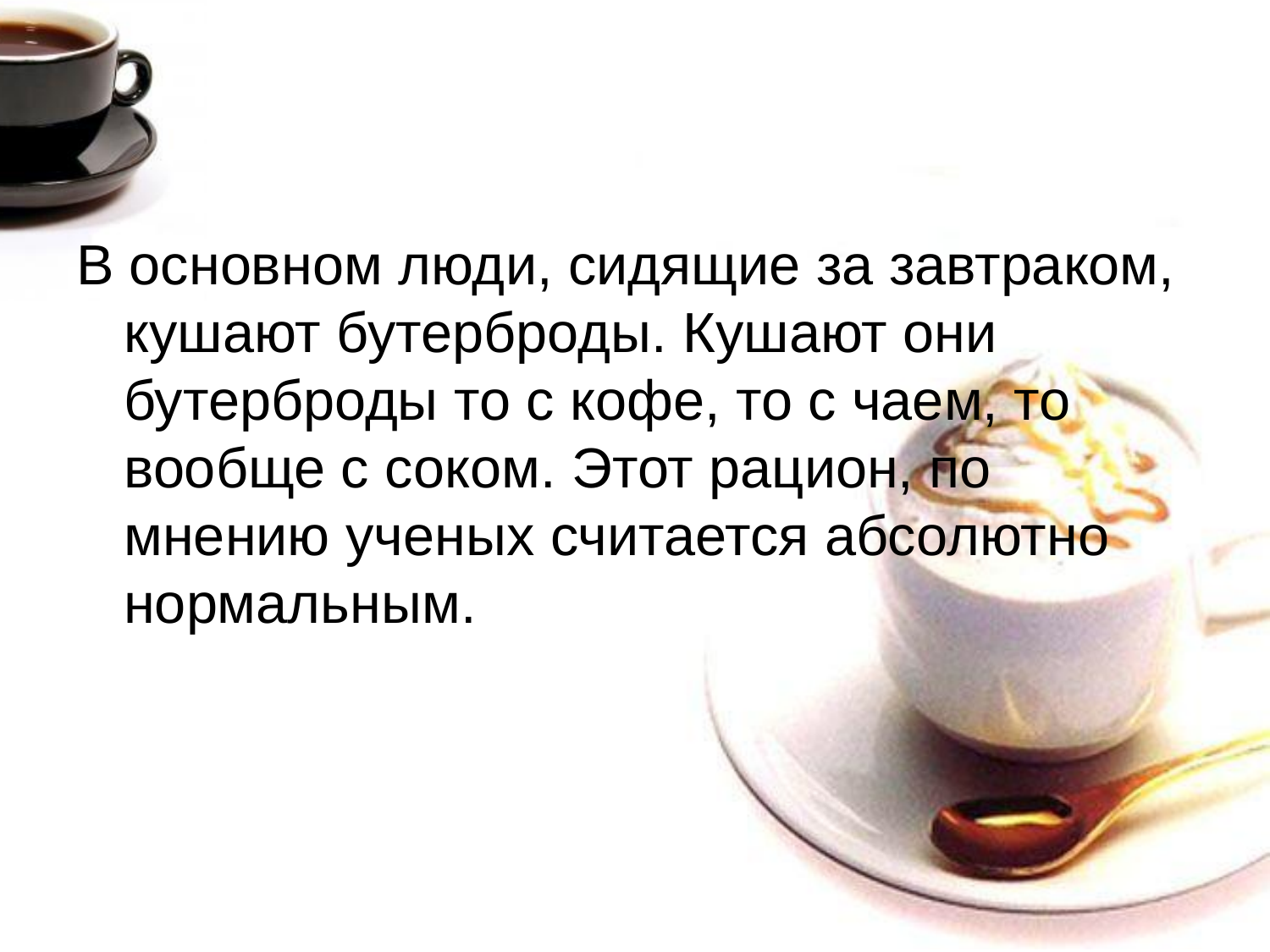

#
В основном люди, сидящие за завтраком, кушают бутерброды. Кушают они бутерброды то с кофе, то с чаем, то вообще с соком. Этот рацион, по мнению ученых считается абсолютно нормальным.